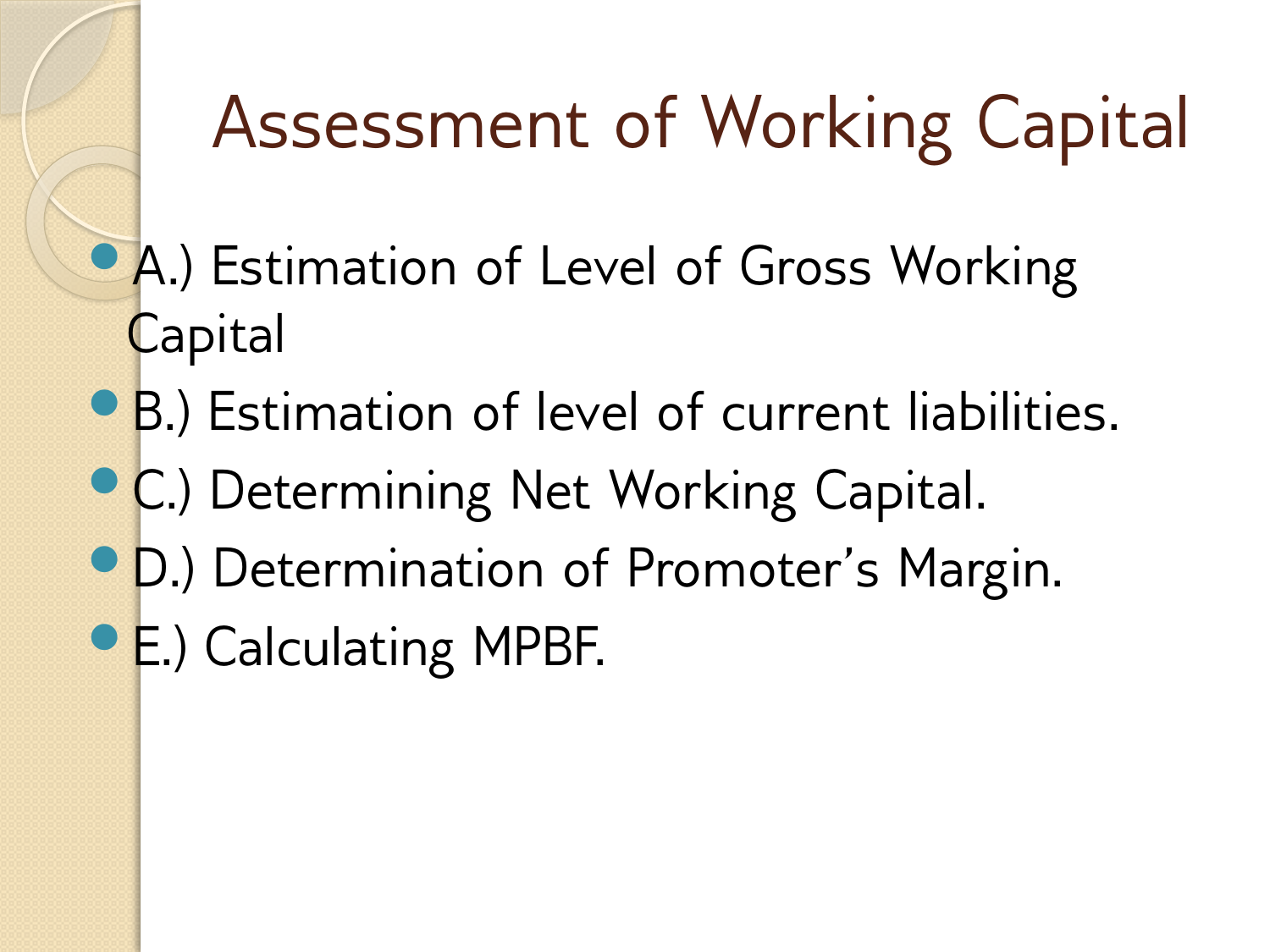

# Assessment of Working Capital
A.) Estimation of Level of Gross Working Capital
B.) Estimation of level of current liabilities.
C.) Determining Net Working Capital.
D.) Determination of Promoter’s Margin.
E.) Calculating MPBF.